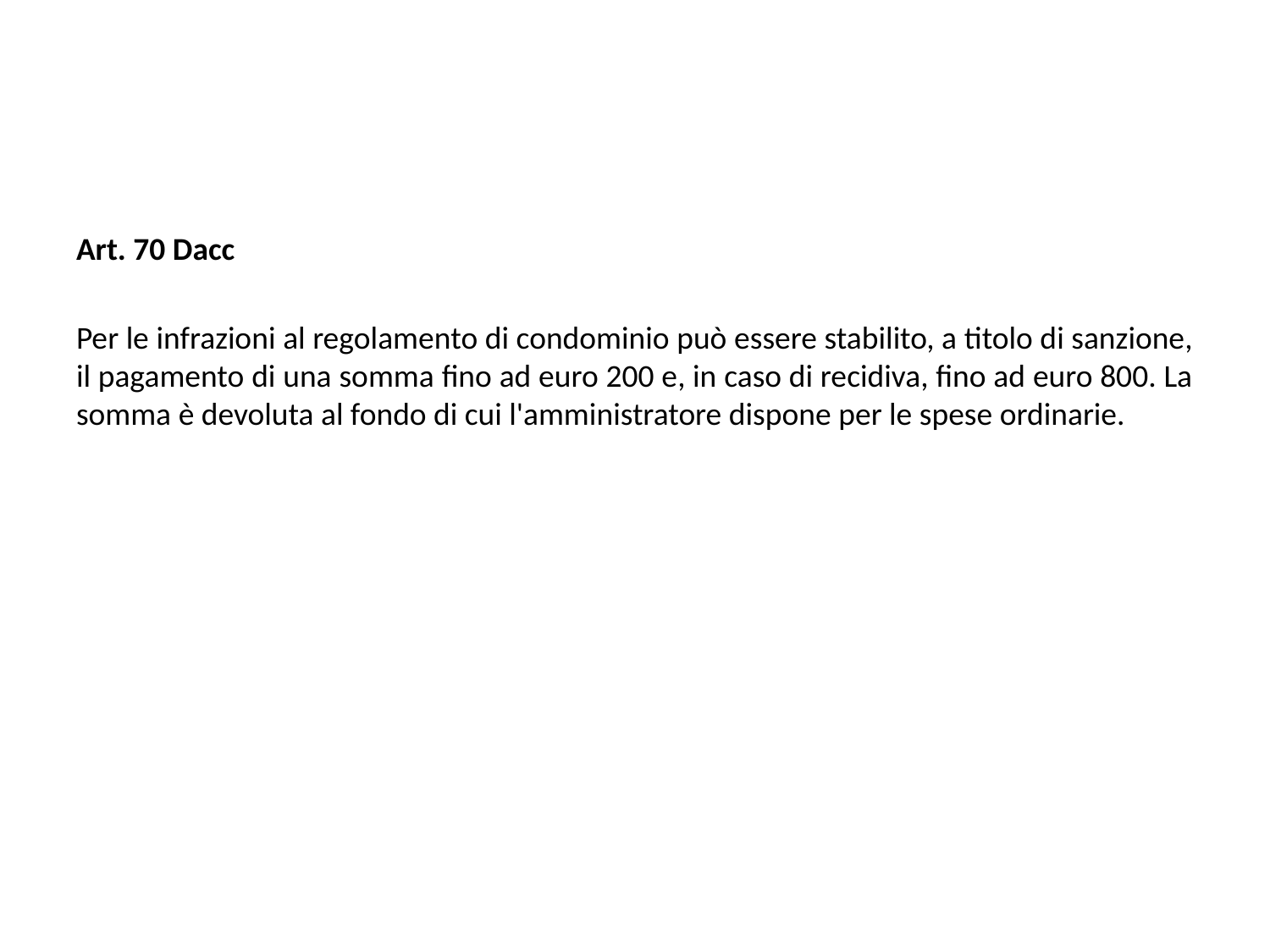

Art. 70 Dacc

Per le infrazioni al regolamento di condominio può essere stabilito, a titolo di sanzione, il pagamento di una somma fino ad euro 200 e, in caso di recidiva, fino ad euro 800. La somma è devoluta al fondo di cui l'amministratore dispone per le spese ordinarie.